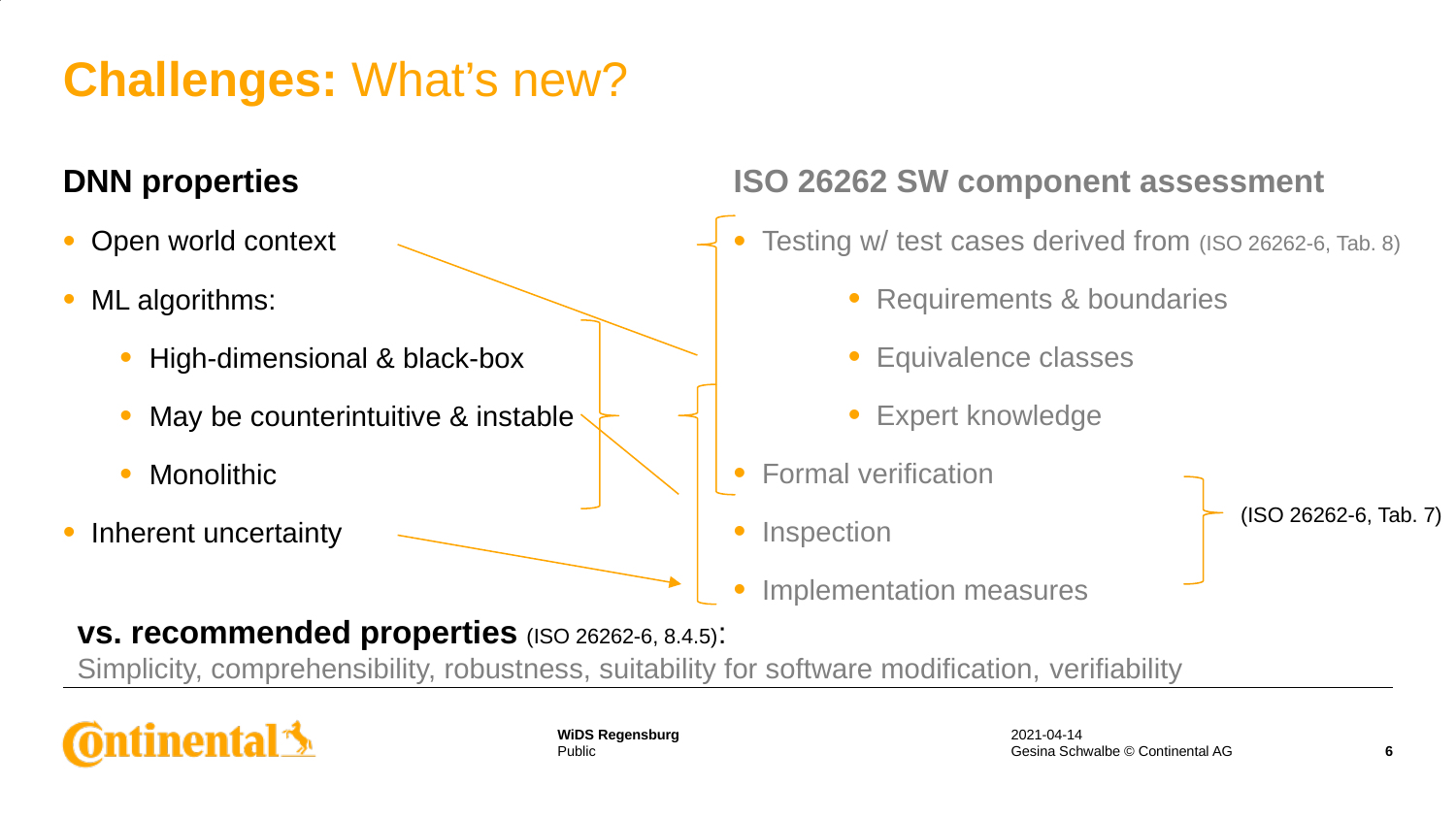

# Challenges: What’s new?
DNN properties
Open world context
ML algorithms:
High-dimensional & black-box
May be counterintuitive & instable
Monolithic
Inherent uncertainty
ISO 26262 SW component assessment
Testing w/ test cases derived from (ISO 26262-6, Tab. 8)
Requirements & boundaries
Equivalence classes
Expert knowledge
Formal verification
Inspection
Implementation measures

(ISO 26262-6, Tab. 7)
vs. recommended properties (ISO 26262-6, 8.4.5):
Simplicity, comprehensibility, robustness, suitability for software modification, ﻿verifiability
2021-04-14
Gesina Schwalbe © Continental AG
6